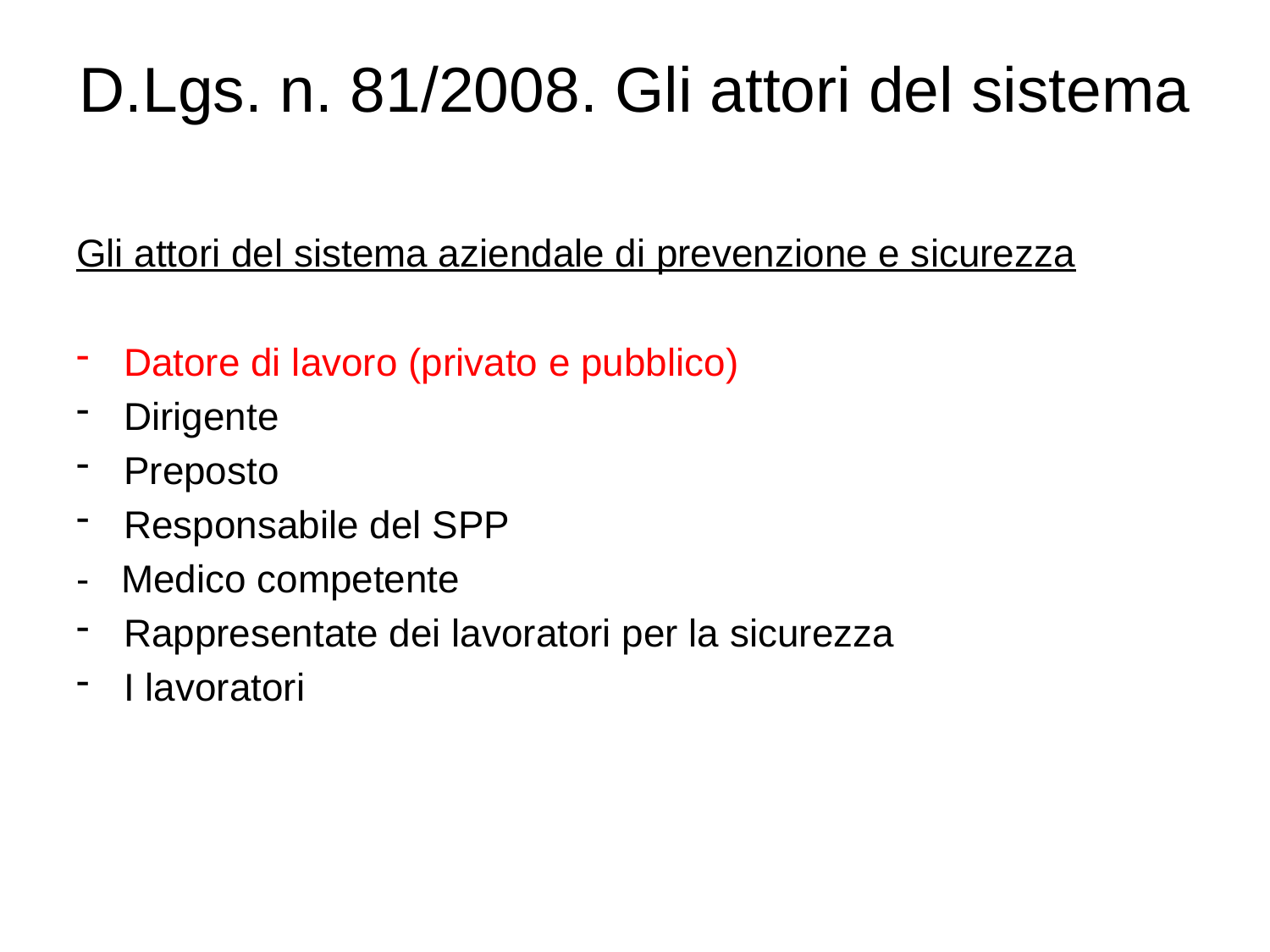

# D.Lgs. n. 81/2008. Gli attori del sistema
Gli attori del sistema aziendale di prevenzione e sicurezza

Datore di lavoro (privato e pubblico)
Dirigente
Preposto
Responsabile del SPP
-   Medico competente
Rappresentate dei lavoratori per la sicurezza
I lavoratori